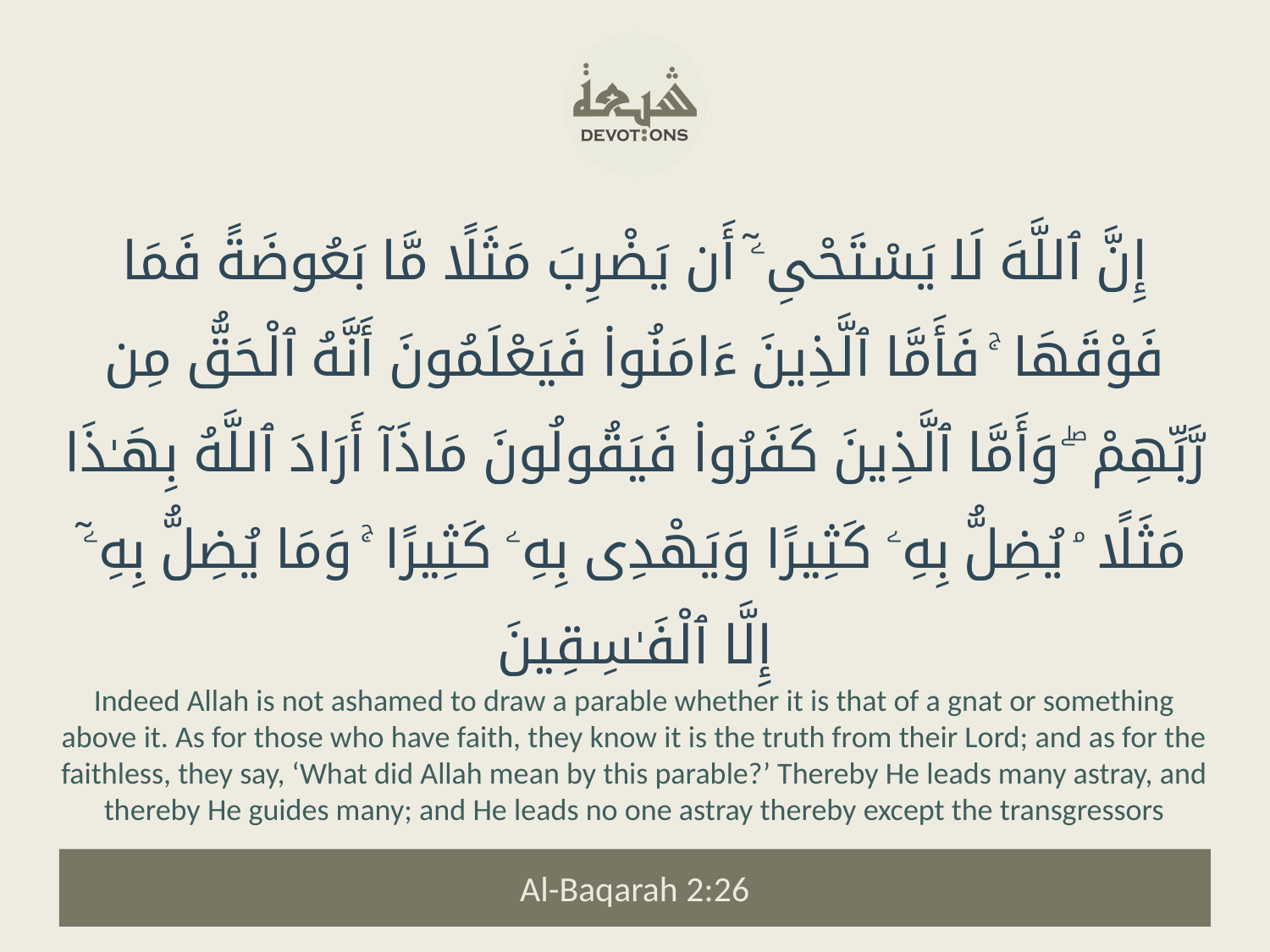

إِنَّ ٱللَّهَ لَا يَسْتَحْىِۦٓ أَن يَضْرِبَ مَثَلًا مَّا بَعُوضَةً فَمَا فَوْقَهَا ۚ فَأَمَّا ٱلَّذِينَ ءَامَنُوا۟ فَيَعْلَمُونَ أَنَّهُ ٱلْحَقُّ مِن رَّبِّهِمْ ۖ وَأَمَّا ٱلَّذِينَ كَفَرُوا۟ فَيَقُولُونَ مَاذَآ أَرَادَ ٱللَّهُ بِهَـٰذَا مَثَلًا ۘ يُضِلُّ بِهِۦ كَثِيرًا وَيَهْدِى بِهِۦ كَثِيرًا ۚ وَمَا يُضِلُّ بِهِۦٓ إِلَّا ٱلْفَـٰسِقِينَ
Indeed Allah is not ashamed to draw a parable whether it is that of a gnat or something above it. As for those who have faith, they know it is the truth from their Lord; and as for the faithless, they say, ‘What did Allah mean by this parable?’ Thereby He leads many astray, and thereby He guides many; and He leads no one astray thereby except the transgressors
Al-Baqarah 2:26